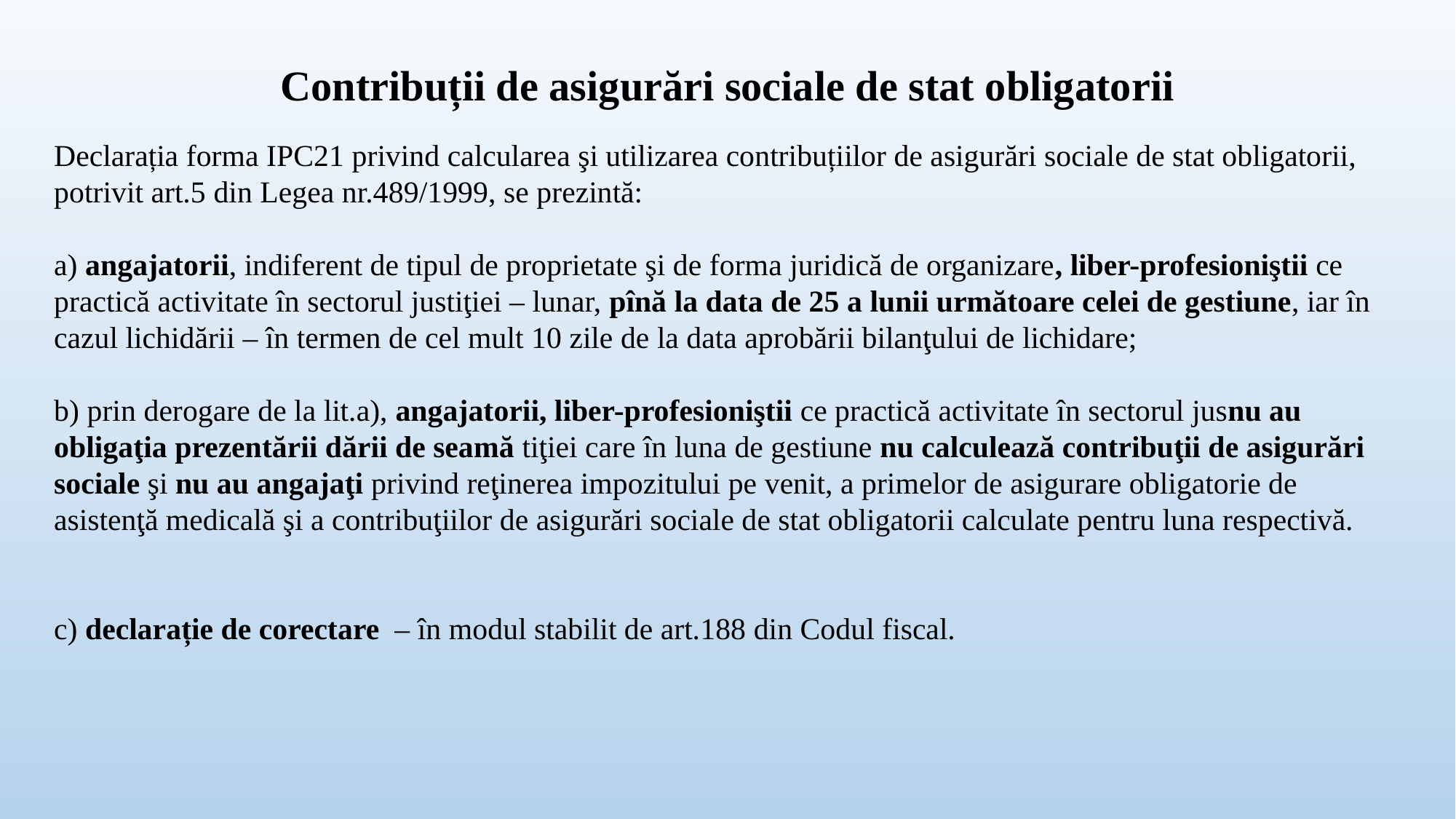

# Contribuții de asigurări sociale de stat obligatorii
Declarația forma IPC21 privind calcularea şi utilizarea contribuțiilor de asigurări sociale de stat obligatorii, potrivit art.5 din Legea nr.489/1999, se prezintă:

a) angajatorii, indiferent de tipul de proprietate şi de forma juridică de organizare, liber-profesioniştii ce practică activitate în sectorul justiţiei – lunar, pînă la data de 25 a lunii următoare celei de gestiune, iar în cazul lichidării – în termen de cel mult 10 zile de la data aprobării bilanţului de lichidare;

b) prin derogare de la lit.a), angajatorii, liber-profesioniştii ce practică activitate în sectorul jusnu au obligaţia prezentării dării de seamă tiţiei care în luna de gestiune nu calculează contribuţii de asigurări sociale şi nu au angajaţi privind reţinerea impozitului pe venit, a primelor de asigurare obligatorie de asistenţă medicală şi a contribuţiilor de asigurări sociale de stat obligatorii calculate pentru luna respectivă.

c) declarație de corectare  – în modul stabilit de art.188 din Codul fiscal.